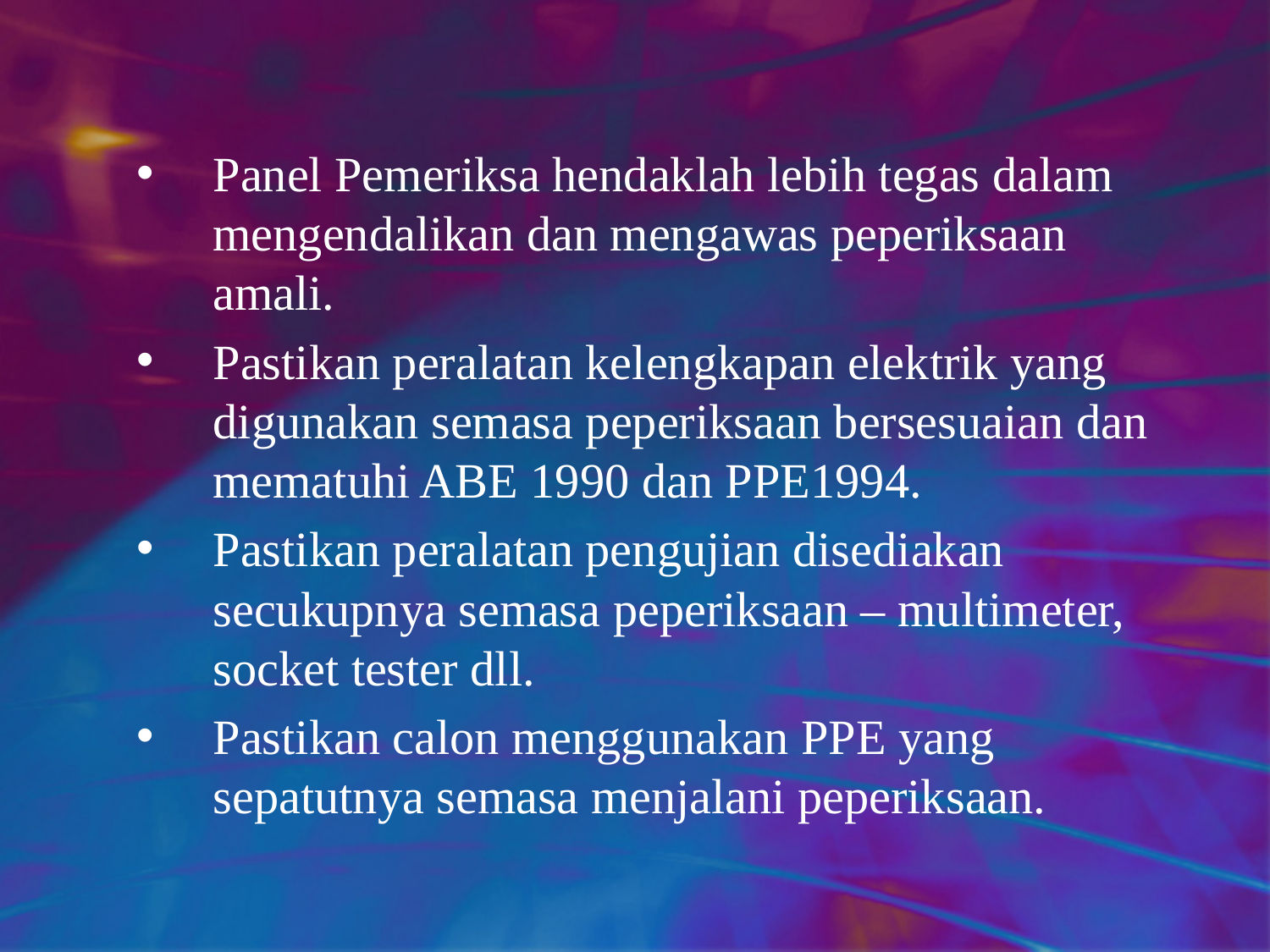

Panel Pemeriksa hendaklah lebih tegas dalam mengendalikan dan mengawas peperiksaan amali.
Pastikan peralatan kelengkapan elektrik yang digunakan semasa peperiksaan bersesuaian dan mematuhi ABE 1990 dan PPE1994.
Pastikan peralatan pengujian disediakan secukupnya semasa peperiksaan – multimeter, socket tester dll.
Pastikan calon menggunakan PPE yang sepatutnya semasa menjalani peperiksaan.